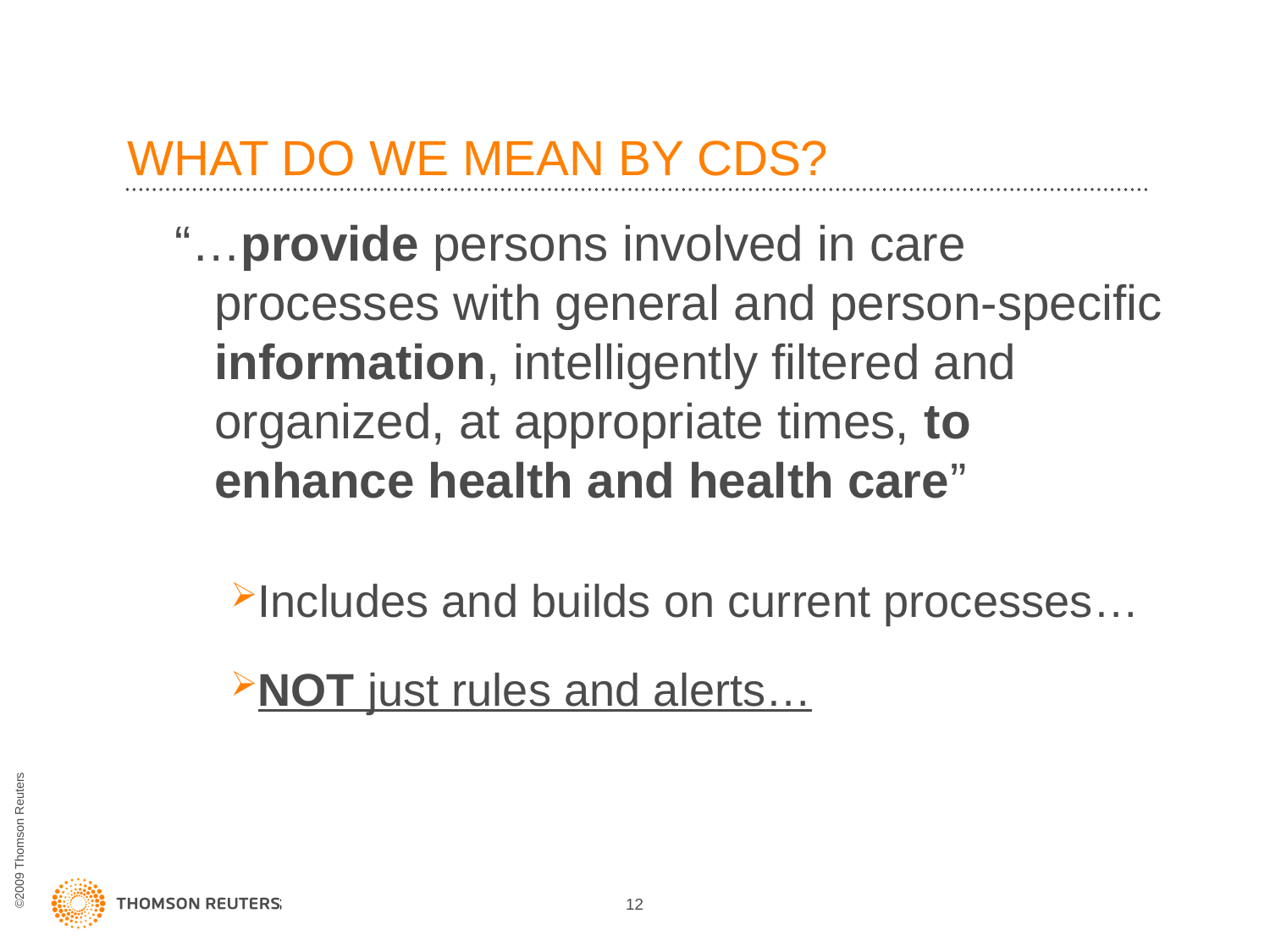

# WHAT DO WE MEAN BY CDS?
“…provide persons involved in care processes with general and person-specific information, intelligently filtered and organized, at appropriate times, to enhance health and health care”
Includes and builds on current processes…
NOT just rules and alerts…

12